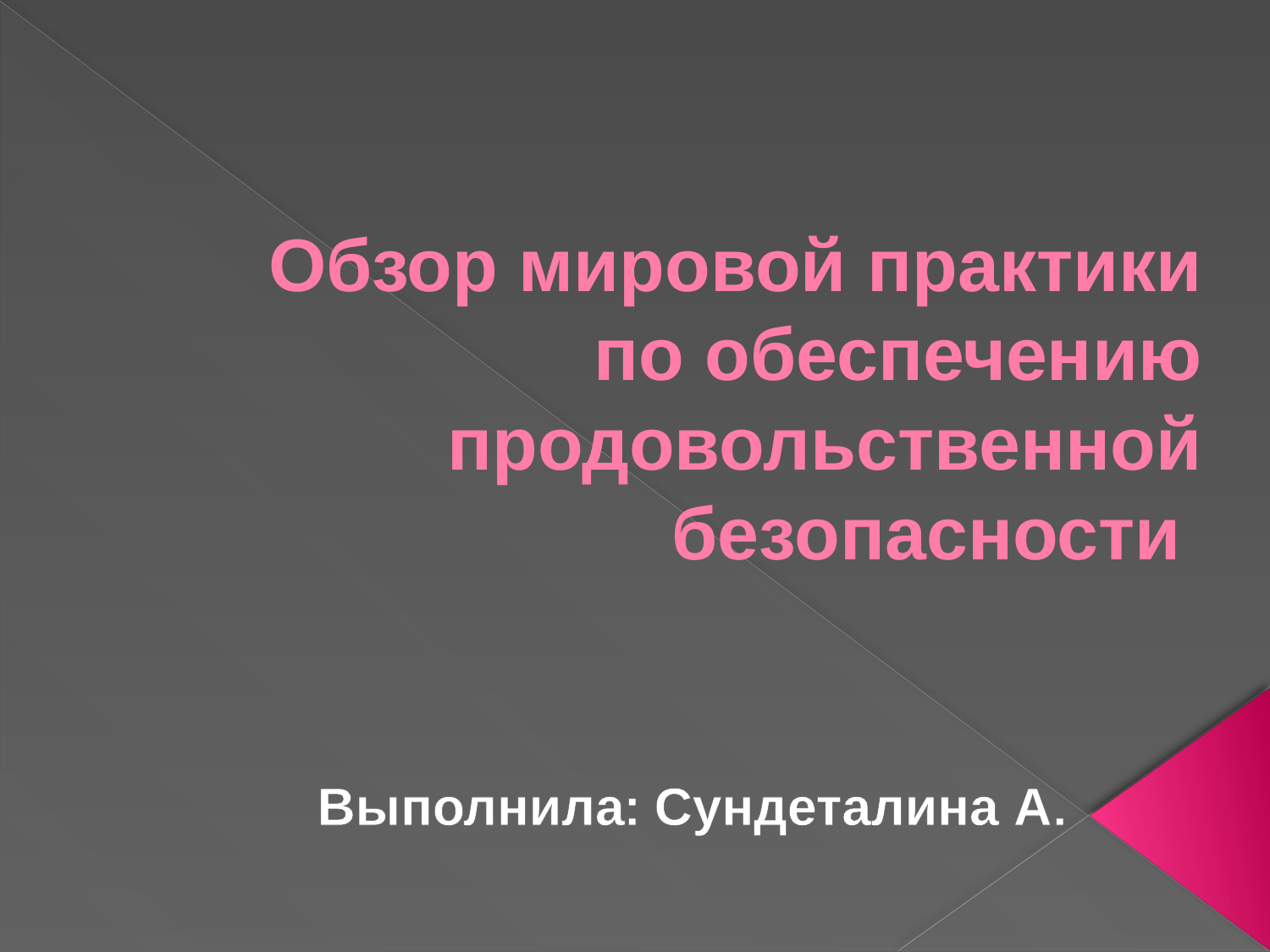

# Обзор мировой практики по обеспечению продовольственной безопасности
Выполнила: Сундеталина А.